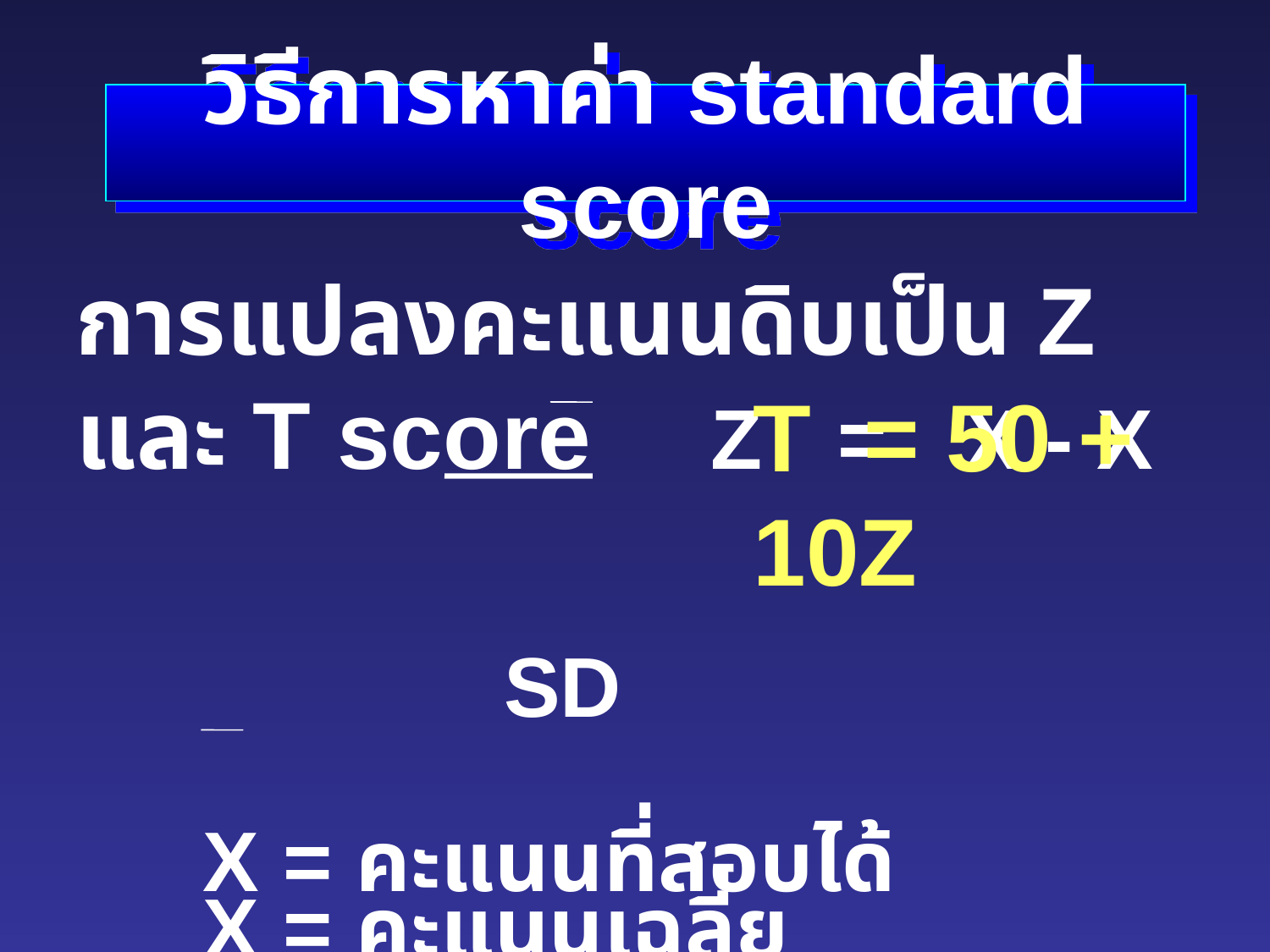

# วิธีการหาค่า standard score
การแปลงคะแนนดิบเป็น Z และ T score 	Z	=	X - X
			  SD
	X = คะแนนที่สอบได้
	X = คะแนนเฉลี่ย

T  = 50 + 10Z